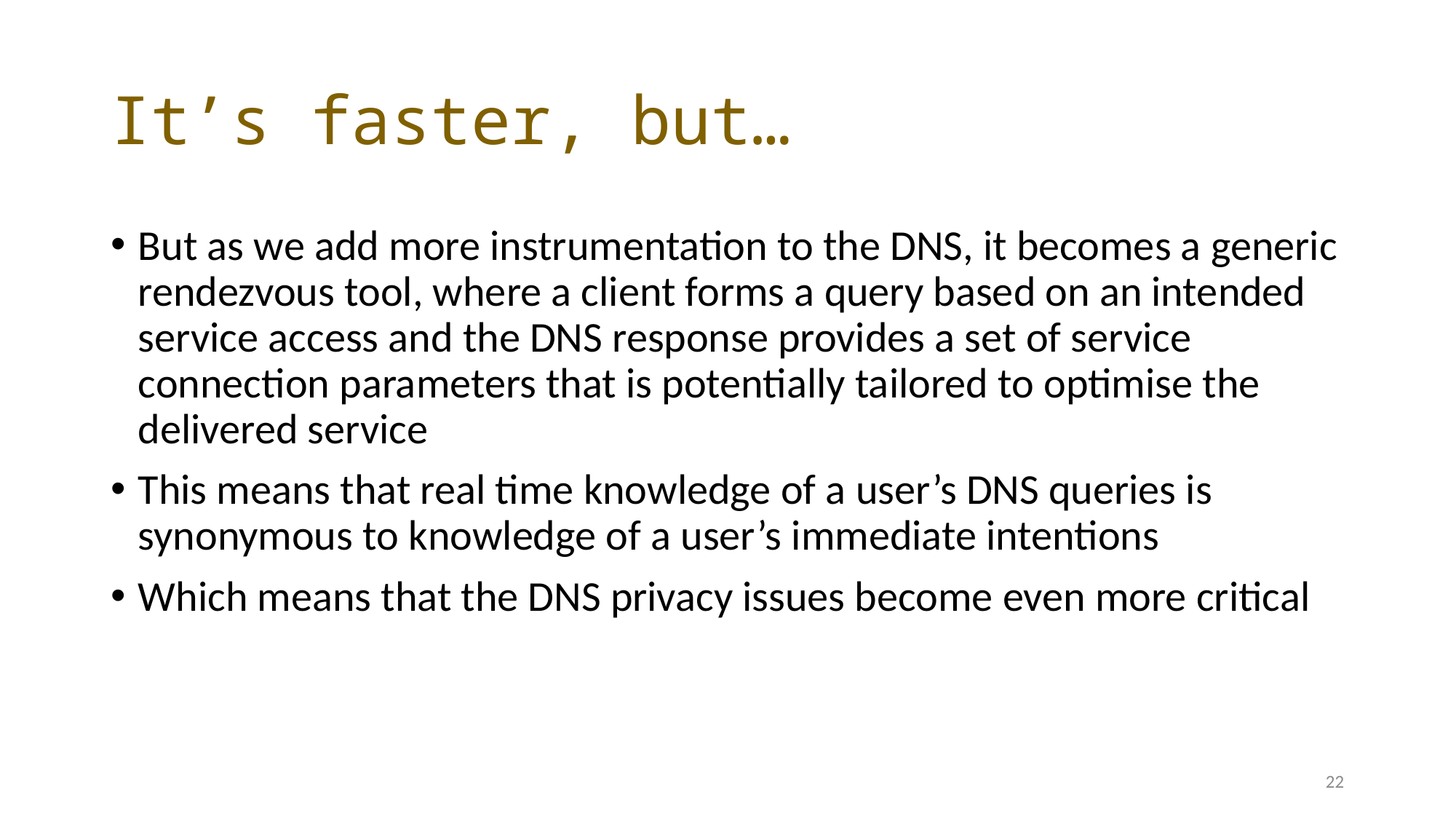

# It’s faster, but…
But as we add more instrumentation to the DNS, it becomes a generic rendezvous tool, where a client forms a query based on an intended service access and the DNS response provides a set of service connection parameters that is potentially tailored to optimise the delivered service
This means that real time knowledge of a user’s DNS queries is synonymous to knowledge of a user’s immediate intentions
Which means that the DNS privacy issues become even more critical
22